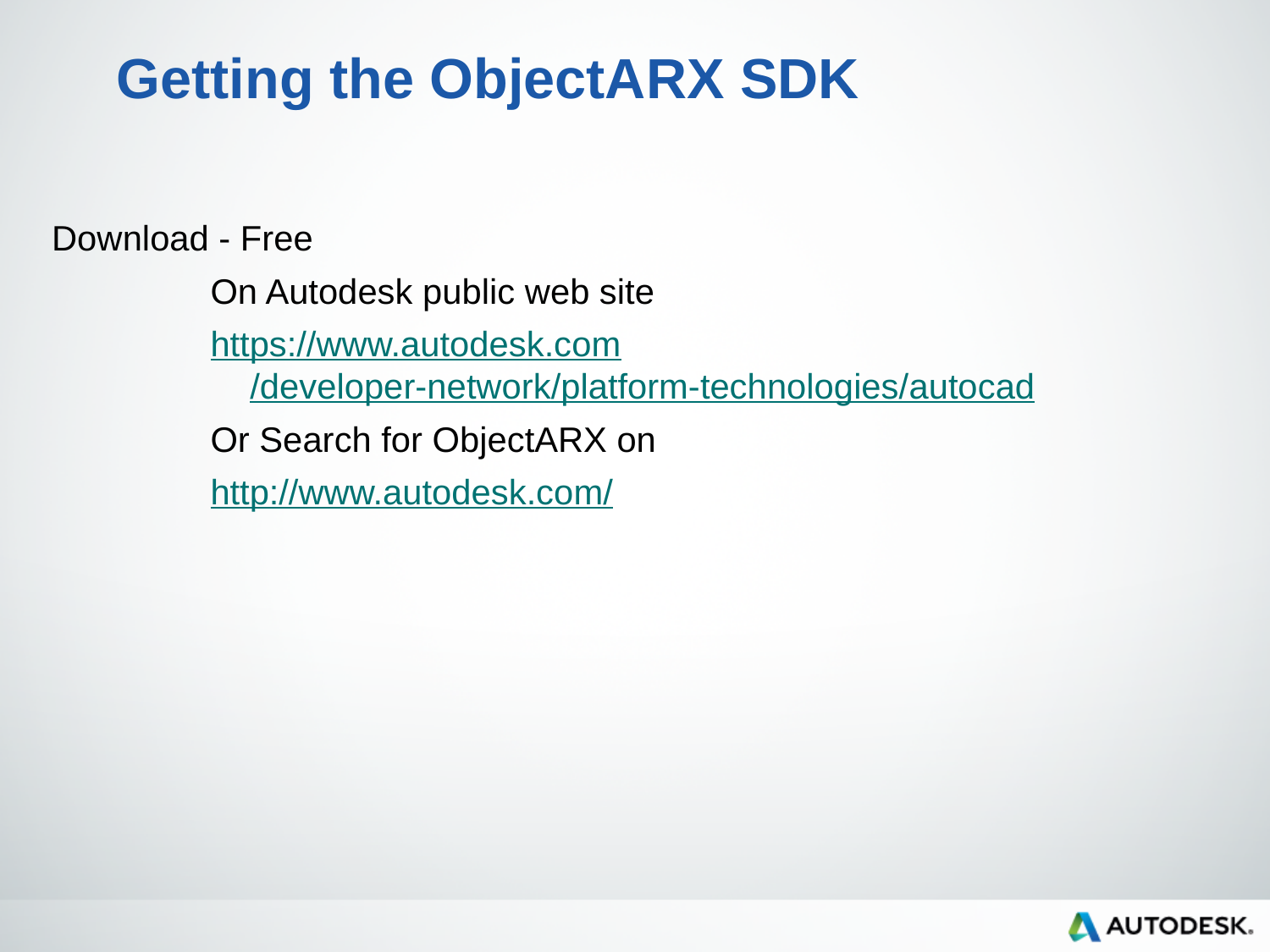

# Getting the ObjectARX SDK
Download - Free
On Autodesk public web site
https://www.autodesk.com/developer-network/platform-technologies/autocad
Or Search for ObjectARX on
http://www.autodesk.com/